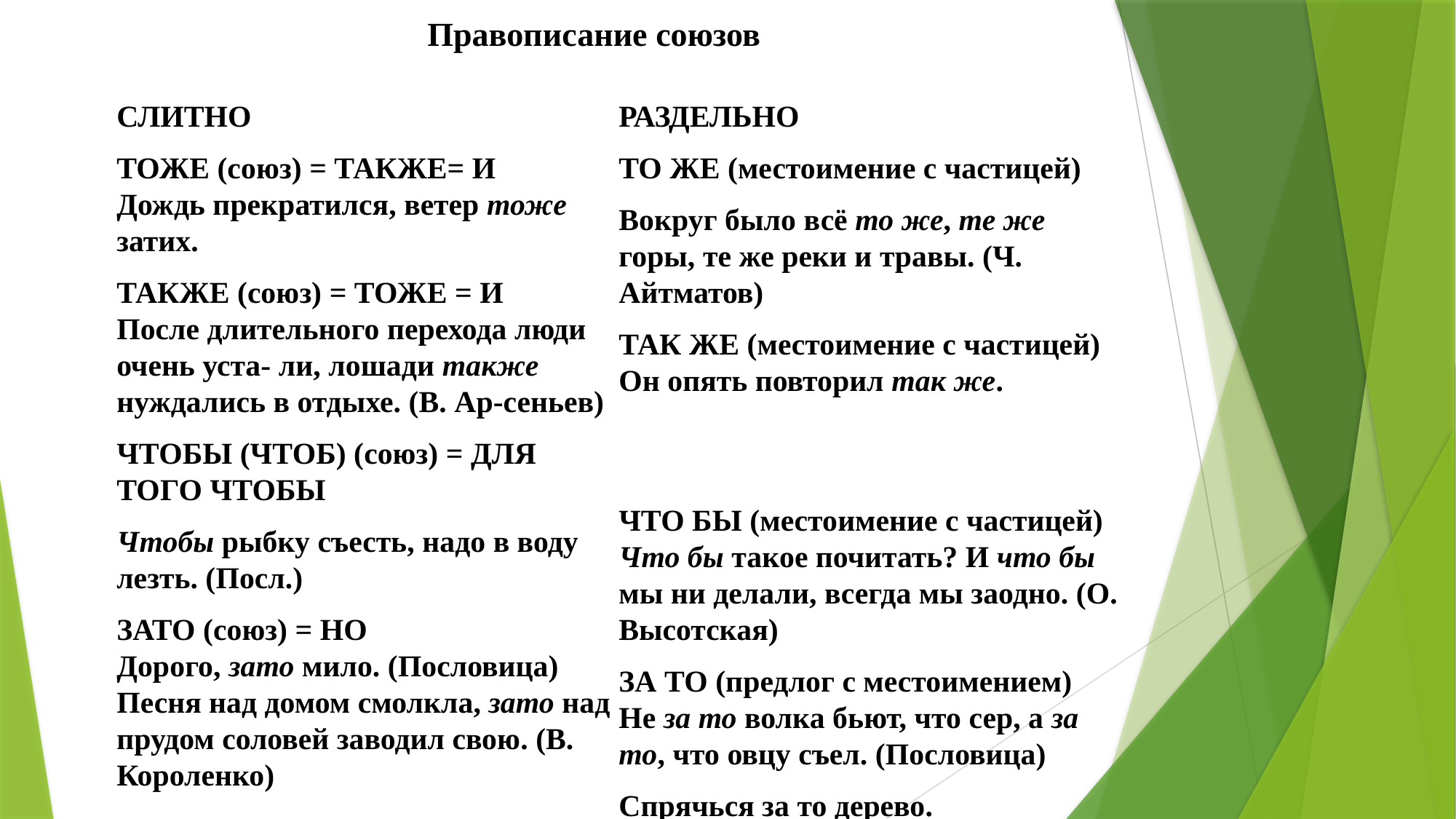

# Правописание союзов
СЛИТНО
ТОЖЕ (союз) = ТАКЖЕ= И
Дождь прекратился, ветер тоже затих.
ТАКЖЕ (союз) = ТОЖЕ = И
После длительного перехода люди очень уста- ли, лошади также нуждались в отдыхе. (В. Ар-сеньев)
ЧТОБЫ (ЧТОБ) (союз) = ДЛЯ ТОГО ЧТОБЫ
Чтобы рыбку съесть, надо в воду лезть. (Посл.)
ЗАТО (союз) = НО
Дорого, зато мило. (Пословица) Песня над домом смолкла, зато над прудом соловей заводил свою. (В. Короленко)

РАЗДЕЛЬНО
ТО ЖЕ (местоимение с частицей)
Вокруг было всё то же, те же горы, те же реки и травы. (Ч. Айтматов)
ТАК ЖЕ (местоимение с частицей)
Он опять повторил так же.

ЧТО БЫ (местоимение с частицей)
Что бы такое почитать? И что бы мы ни делали, всегда мы заодно. (О. Высотская)
ЗА ТО (предлог с местоимением)
Не за то волка бьют, что сер, а за то, что овцу съел. (Пословица)
Спрячься за то дерево.